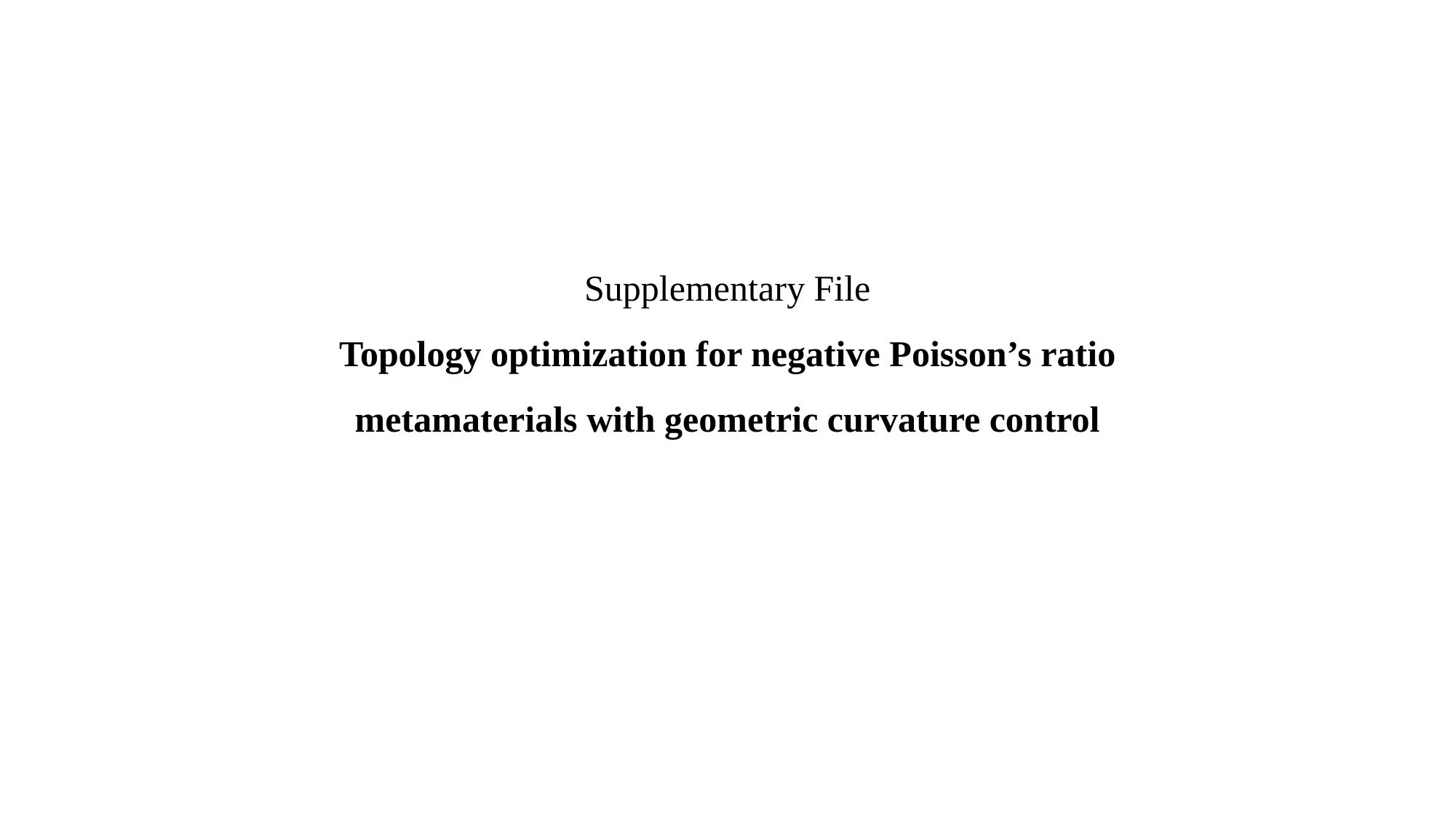

Supplementary File
Topology optimization for negative Poisson’s ratio metamaterials with geometric curvature control